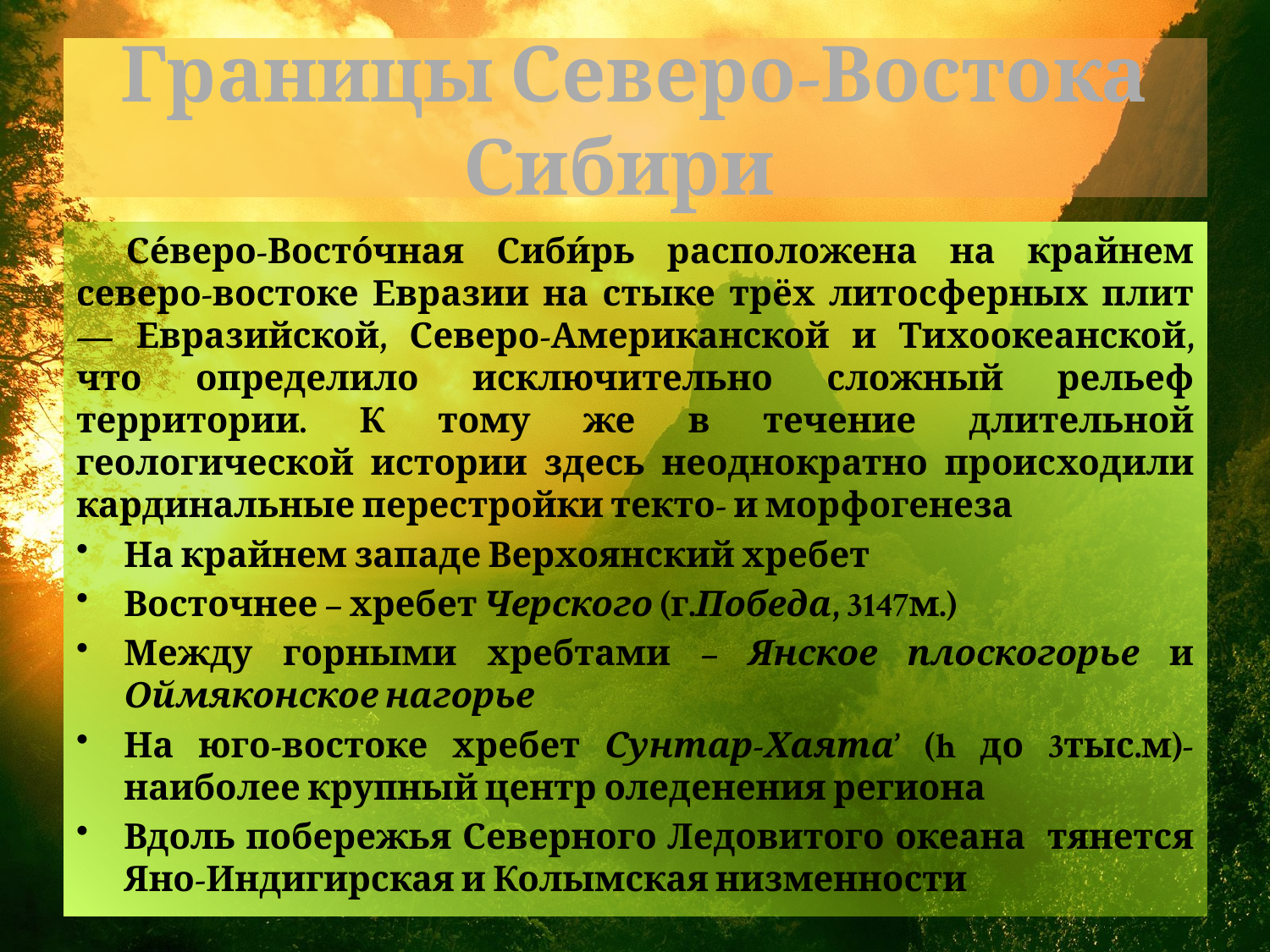

# Границы Северо-Востока Сибири
Се́веро-Восто́чная Сиби́рь расположена на крайнем северо-востоке Евразии на стыке трёх литосферных плит — Евразийской, Северо-Американской и Тихоокеанской, что определило исключительно сложный рельеф территории. К тому же в течение длительной геологической истории здесь неоднократно происходили кардинальные перестройки текто- и морфогенеза
На крайнем западе Верхоянский хребет
Восточнее – хребет Черского (г.Победа, 3147м.)
Между горными хребтами – Янское плоскогорье и Оймяконское нагорье
На юго-востоке хребет Сунтар-Хаята’ (h до 3тыс.м)- наиболее крупный центр оледенения региона
Вдоль побережья Северного Ледовитого океана  тянется Яно-Индигирская и Колымская низменности